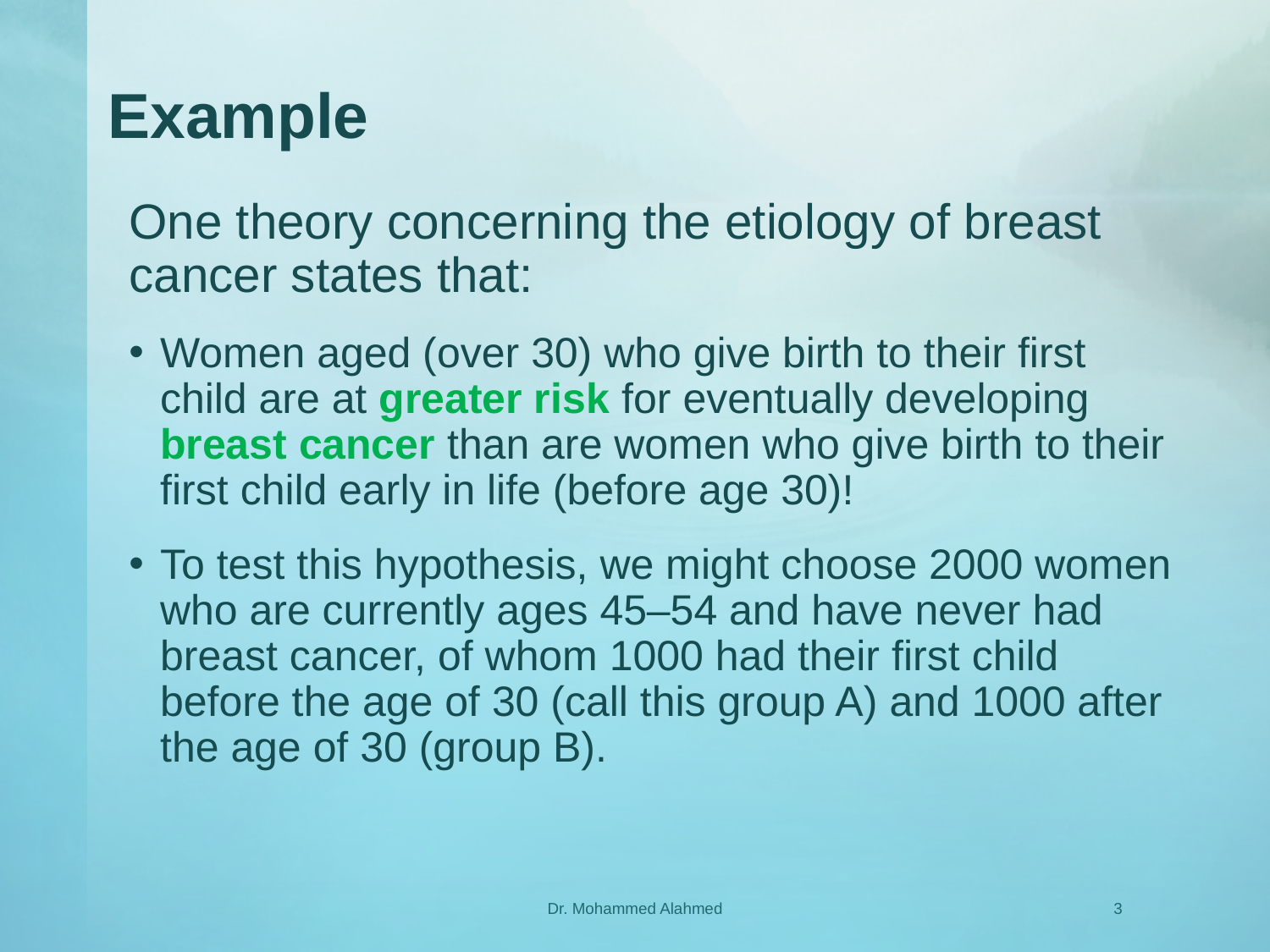

# Example
One theory concerning the etiology of breast cancer states that:
Women aged (over 30) who give birth to their first child are at greater risk for eventually developing breast cancer than are women who give birth to their first child early in life (before age 30)!
To test this hypothesis, we might choose 2000 women who are currently ages 45–54 and have never had breast cancer, of whom 1000 had their first child before the age of 30 (call this group A) and 1000 after the age of 30 (group B).

Dr. Mohammed Alahmed
3